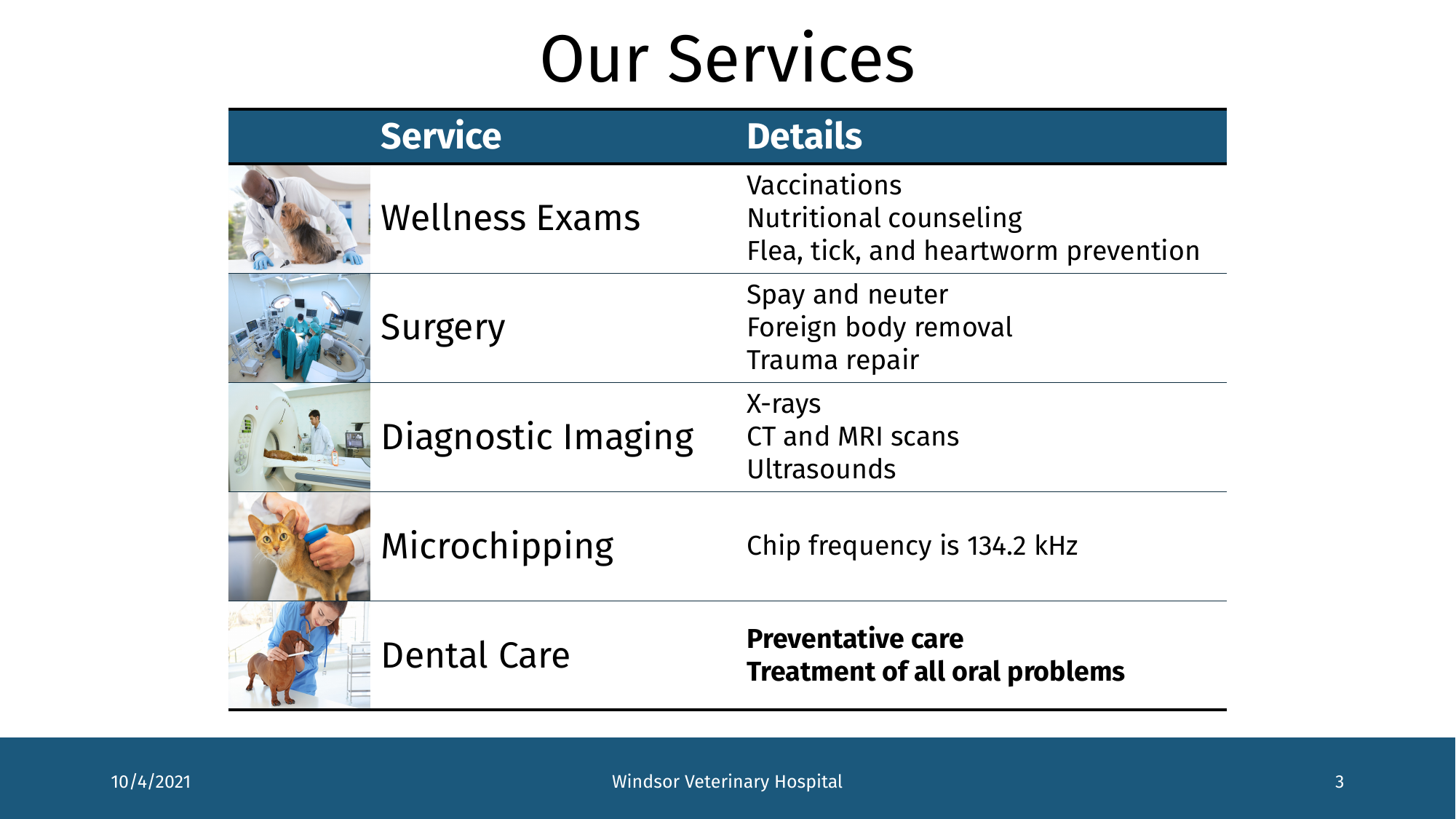

# Our Services
|  | Service | Details |
| --- | --- | --- |
|  | Wellness Exams | Vaccinations Nutritional counseling Flea, tick, and heartworm prevention |
|  | Surgery | Spay and neuter Foreign body removal Trauma repair |
|  | Diagnostic Imaging | X-rays CT and MRI scans Ultrasounds |
|  | Microchipping | Chip frequency is 134.2 kHz |
|  | Dental Care | Preventative care Treatment of all oral problems |
10/4/2021
Windsor Veterinary Hospital
3